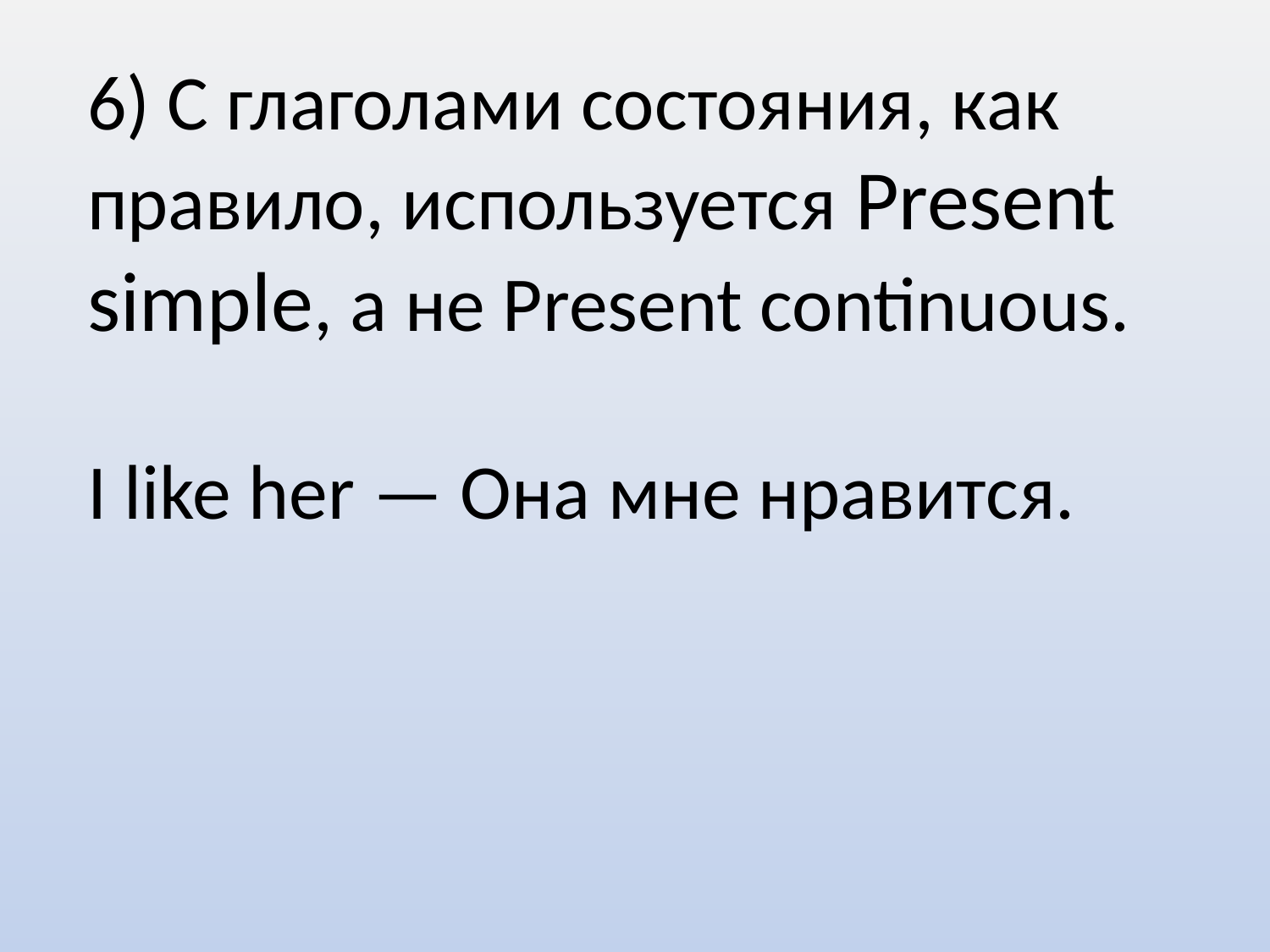

6) С глаголами состояния, как правило, используется Present simple, а не Present continuous.

I like her — Она мне нравится.